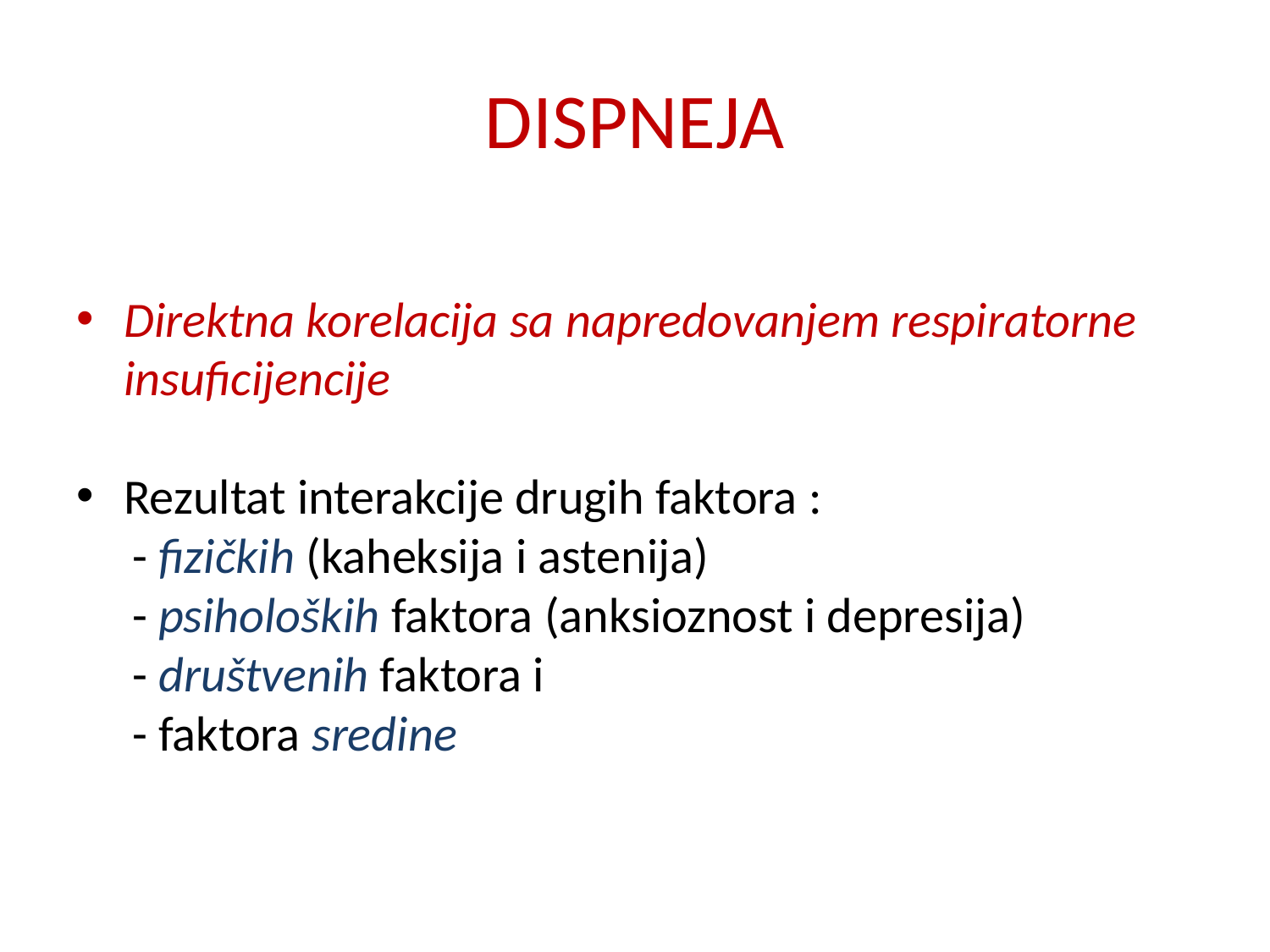

# DISPNEJA

Direktna korelacija sa napredovanjem respiratorne insuficijencije

Rezultat interakcije drugih faktora :
     - fizičkih (kaheksija i astenija)
     - psiholoških faktora (anksioznost i depresija)
     - društvenih faktora i
     - faktora sredine